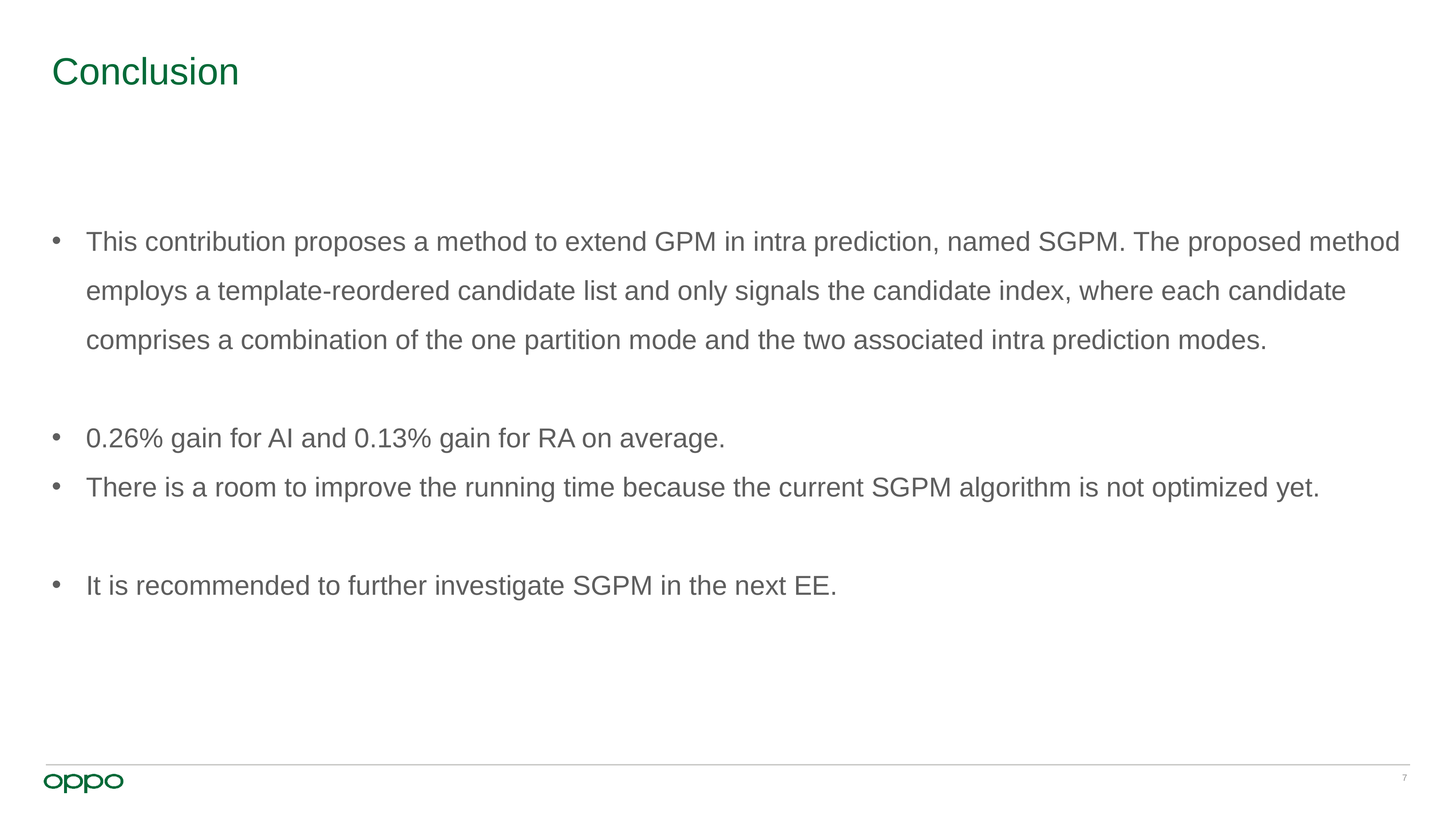

# Conclusion
This contribution proposes a method to extend GPM in intra prediction, named SGPM. The proposed method employs a template-reordered candidate list and only signals the candidate index, where each candidate comprises a combination of the one partition mode and the two associated intra prediction modes.

0.26% gain for AI and 0.13% gain for RA on average.
There is a room to improve the running time because the current SGPM algorithm is not optimized yet.

It is recommended to further investigate SGPM in the next EE.